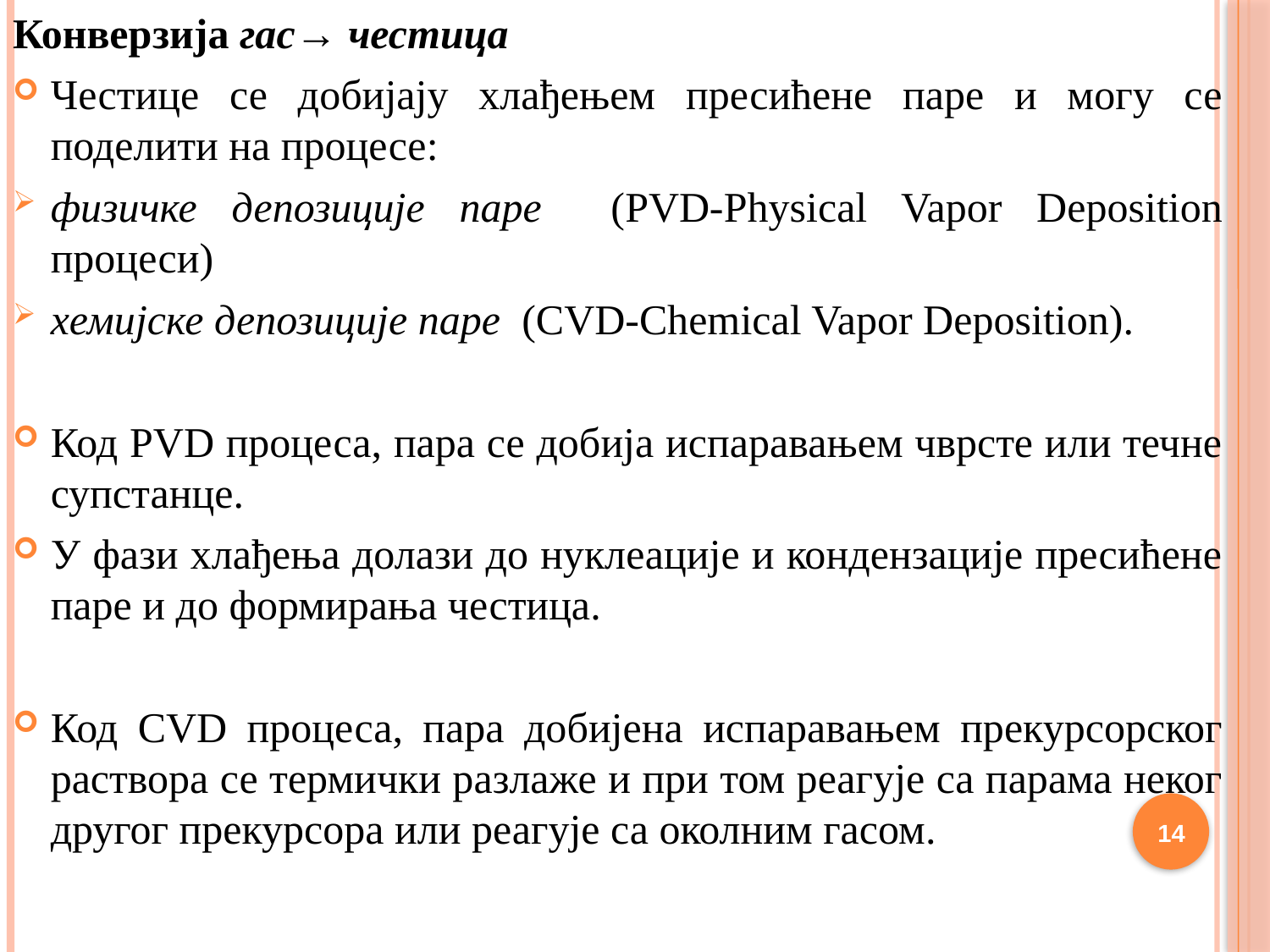

Конверзија гас→ честица
Честице се добијају хлађењем пресићене паре и могу се поделити на процесе:
физичке депозиције паре  (PVD-Physical Vapor Deposition процеси)
хемијске депозиције паре  (CVD-Chemical Vapor Deposition).

Код PVD процеса, пара се добија испаравањем чврсте или течне супстанце.
У фази хлађења долази до нуклеације и кондензације пресићене паре и до формирања честица.

Код CVD процеса, пара добијена испаравањем прекурсорског раствора се термички разлаже и при том реагује са парама неког другог прекурсора или реагује са околним гасом.

14